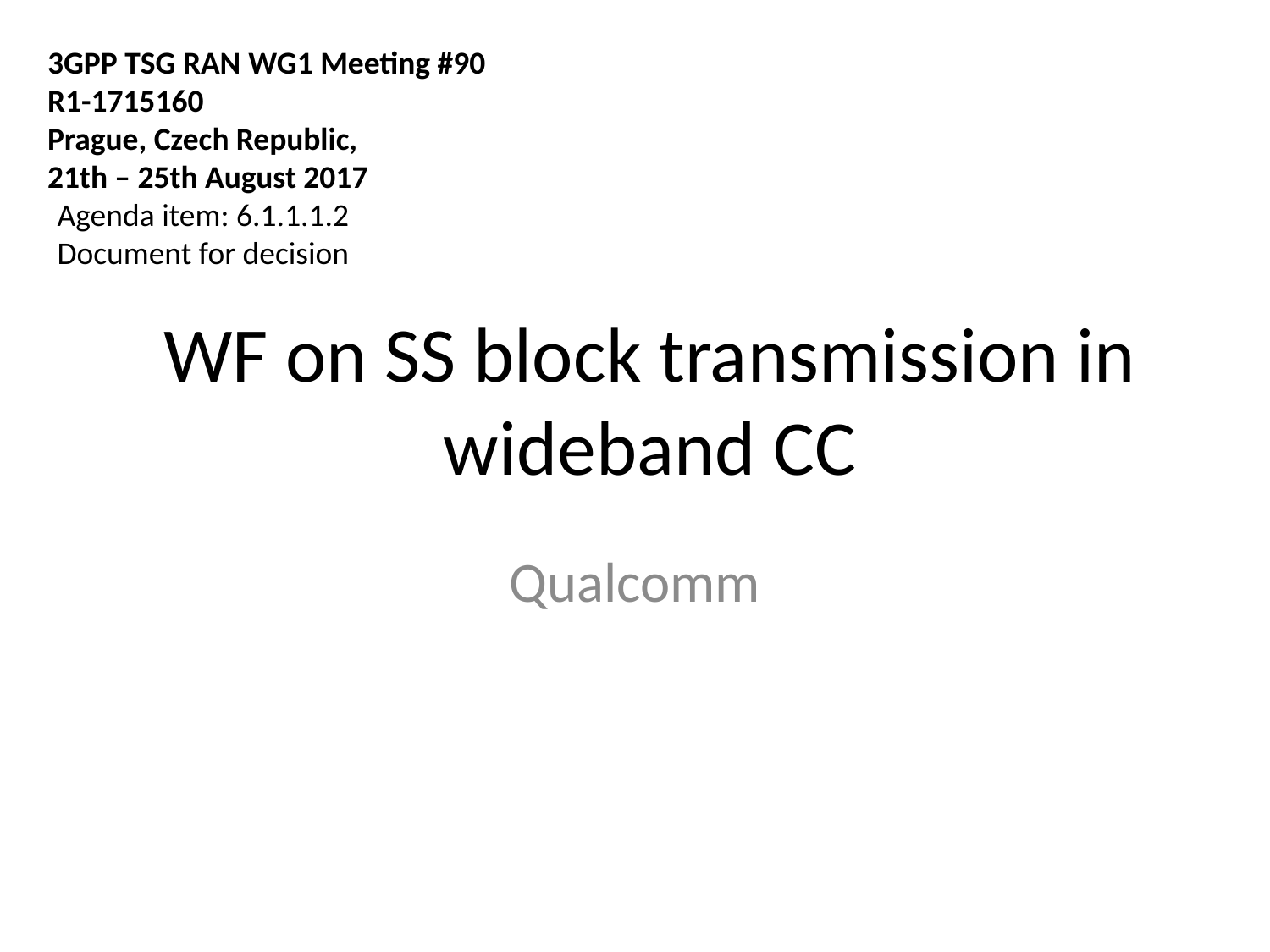

3GPP TSG RAN WG1 Meeting #90		　　　　　　　　　　　　　　R1-1715160
Prague, Czech Republic,
21th – 25th August 2017
Agenda item: 6.1.1.1.2
Document for decision
# WF on SS block transmission in wideband CC
Qualcomm